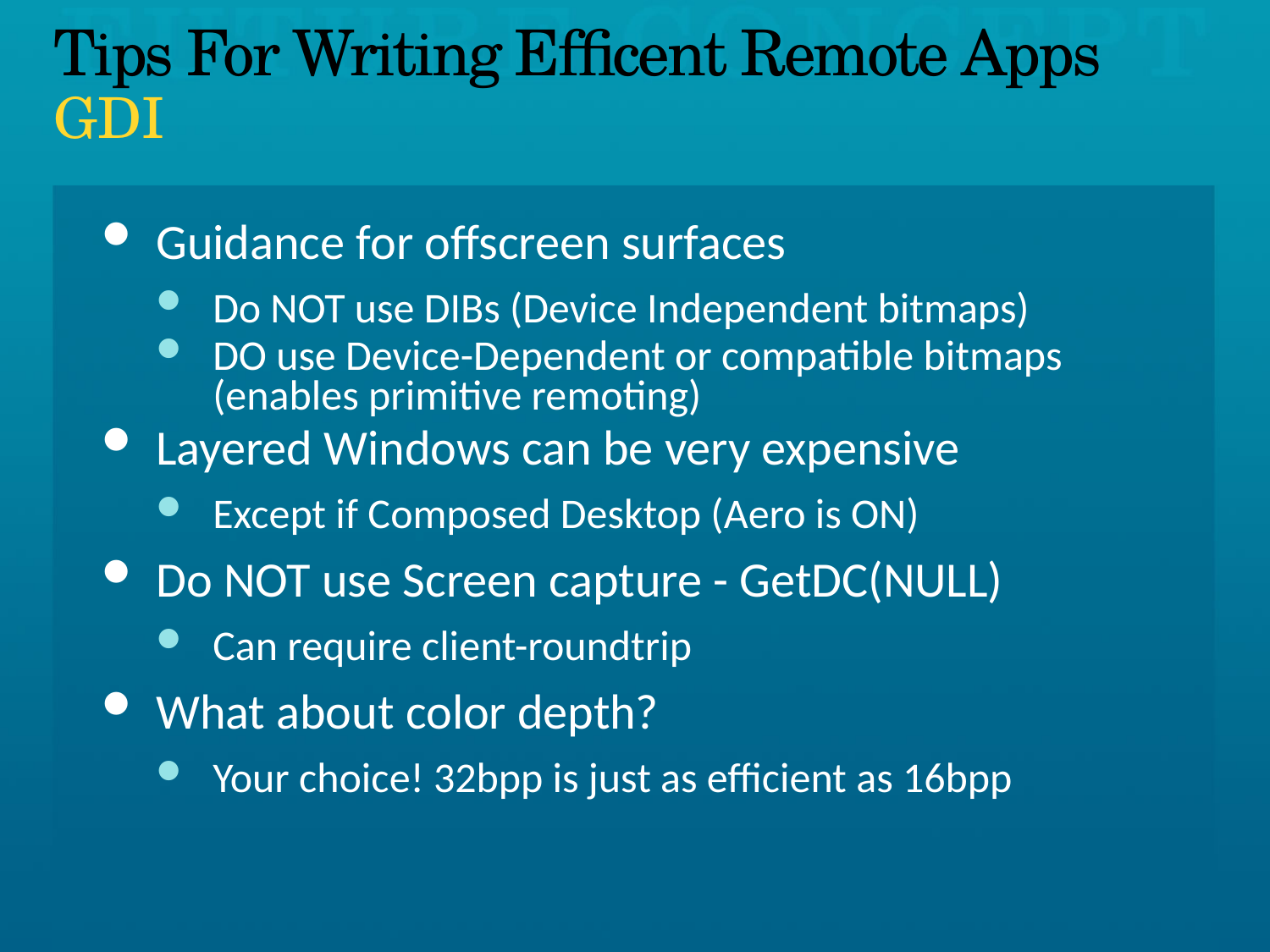

# Tips For Writing Efficent Remote Apps GDI
Guidance for offscreen surfaces
Do NOT use DIBs (Device Independent bitmaps)
DO use Device-Dependent or compatible bitmaps (enables primitive remoting)
Layered Windows can be very expensive
Except if Composed Desktop (Aero is ON)
Do NOT use Screen capture - GetDC(NULL)
Can require client-roundtrip
What about color depth?
Your choice! 32bpp is just as efficient as 16bpp